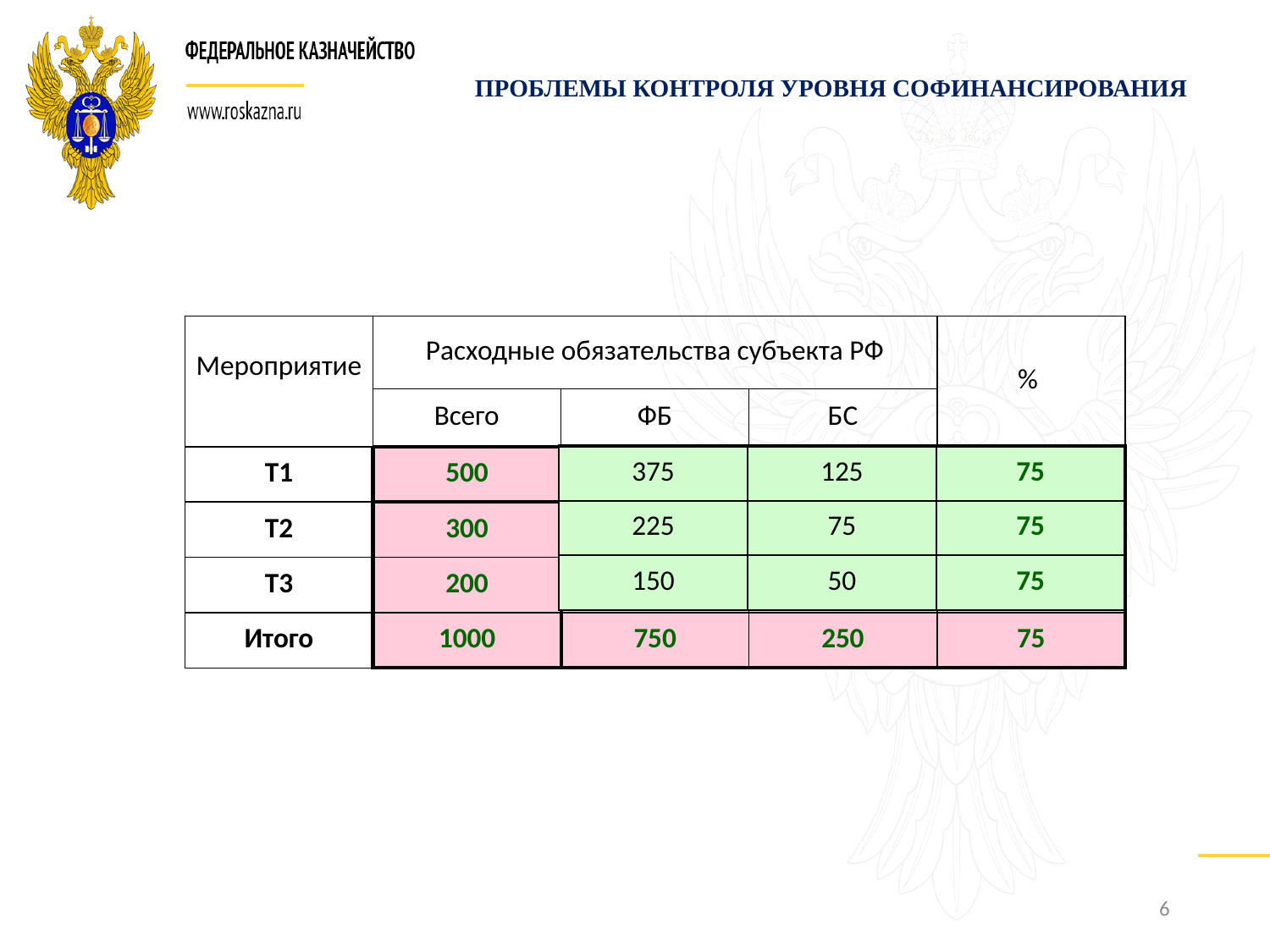

ПРОБЛЕМЫ КОНТРОЛЯ УРОВНЯ СОФИНАНСИРОВАНИЯ
| Мероприятие | Расходные обязательства субъекта РФ |  |  | % |
| --- | --- | --- | --- | --- |
|  | Всего | ФБ | БС |  |
| Т1 | 500 | 400 | 100 | 80 |
| Т2 | 300 | 200 | 100 | 66,66666667 |
| Т3 | 200 | 150 | 50 | 75 |
| Итого | 1000 | 750 | 250 | 75 |
| 375 | 125 | 75 |
| --- | --- | --- |
| 225 | 75 | 75 |
| 150 | 50 | 75 |
6